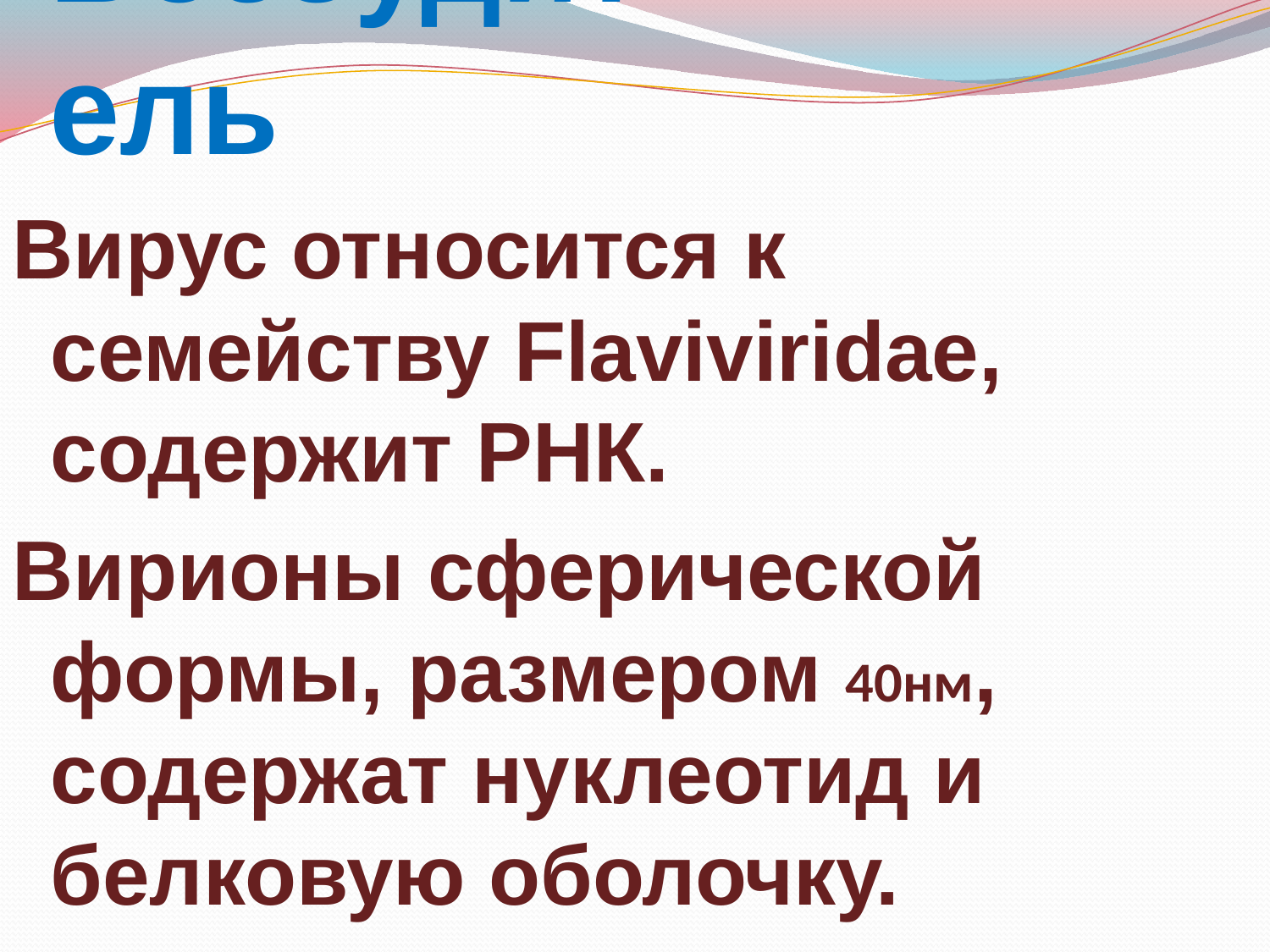

# Возбудитель
Вирус относится к семейству Flaviviridae, содержит РНК.
Вирионы сферической формы, размером 40нм, содержат нуклеотид и белковую оболочку.